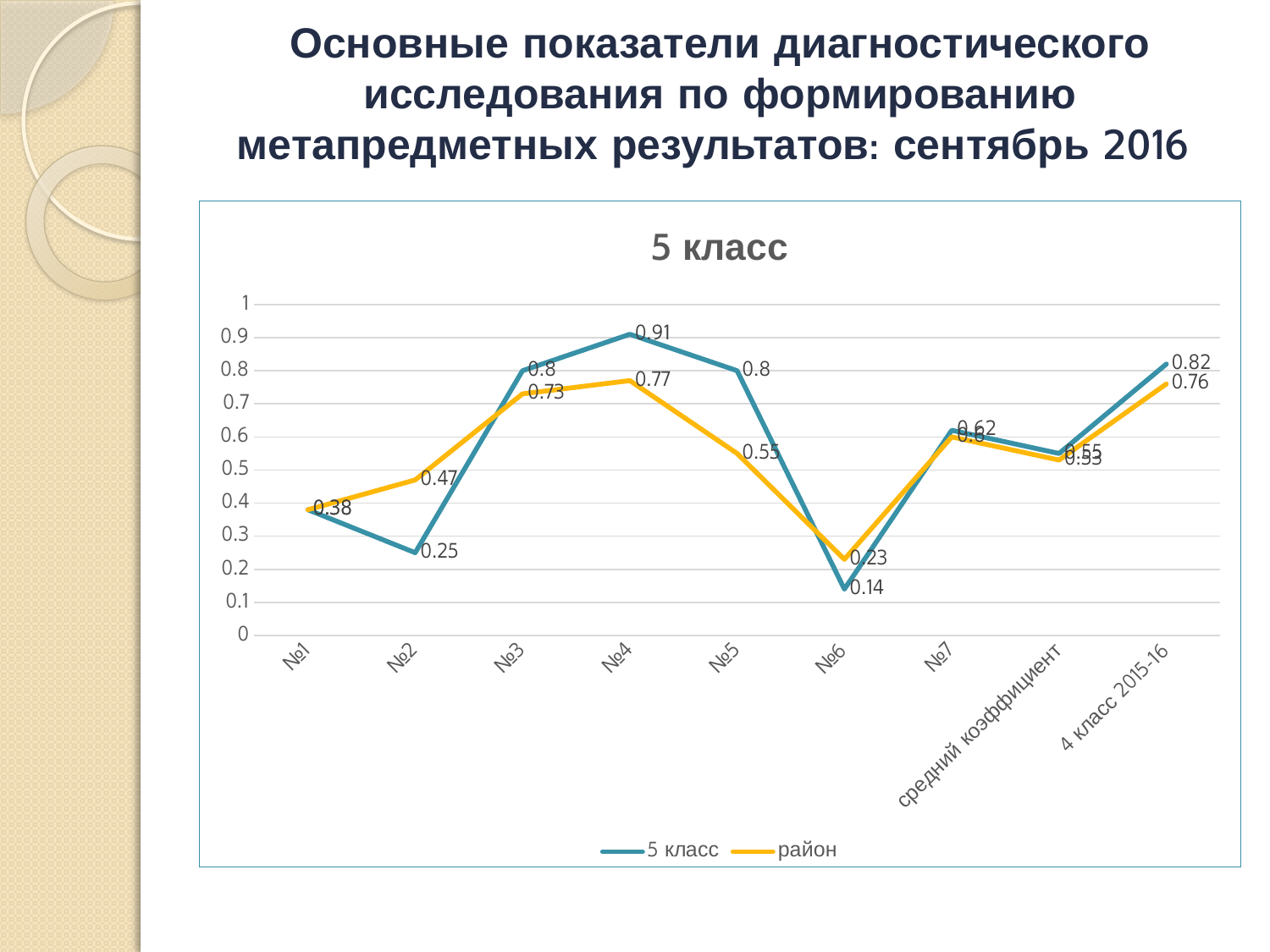

# Основные показатели диагностического исследования по формированию метапредметных результатов: сентябрь 2016

### Chart: 5 класс

| Category | 5 класс | район |
|---|---|---|
| №1 | 0.38 | 0.38 |
| №2 | 0.25 | 0.47 |
| №3 | 0.8 | 0.73 |
| №4 | 0.91 | 0.77 |
| №5 | 0.8 | 0.55 |
| №6 | 0.14 | 0.23 |
| №7 | 0.62 | 0.6 |
| средний коэффициент | 0.55 | 0.53 |
| 4 класс 2015-16 | 0.82 | 0.76 |